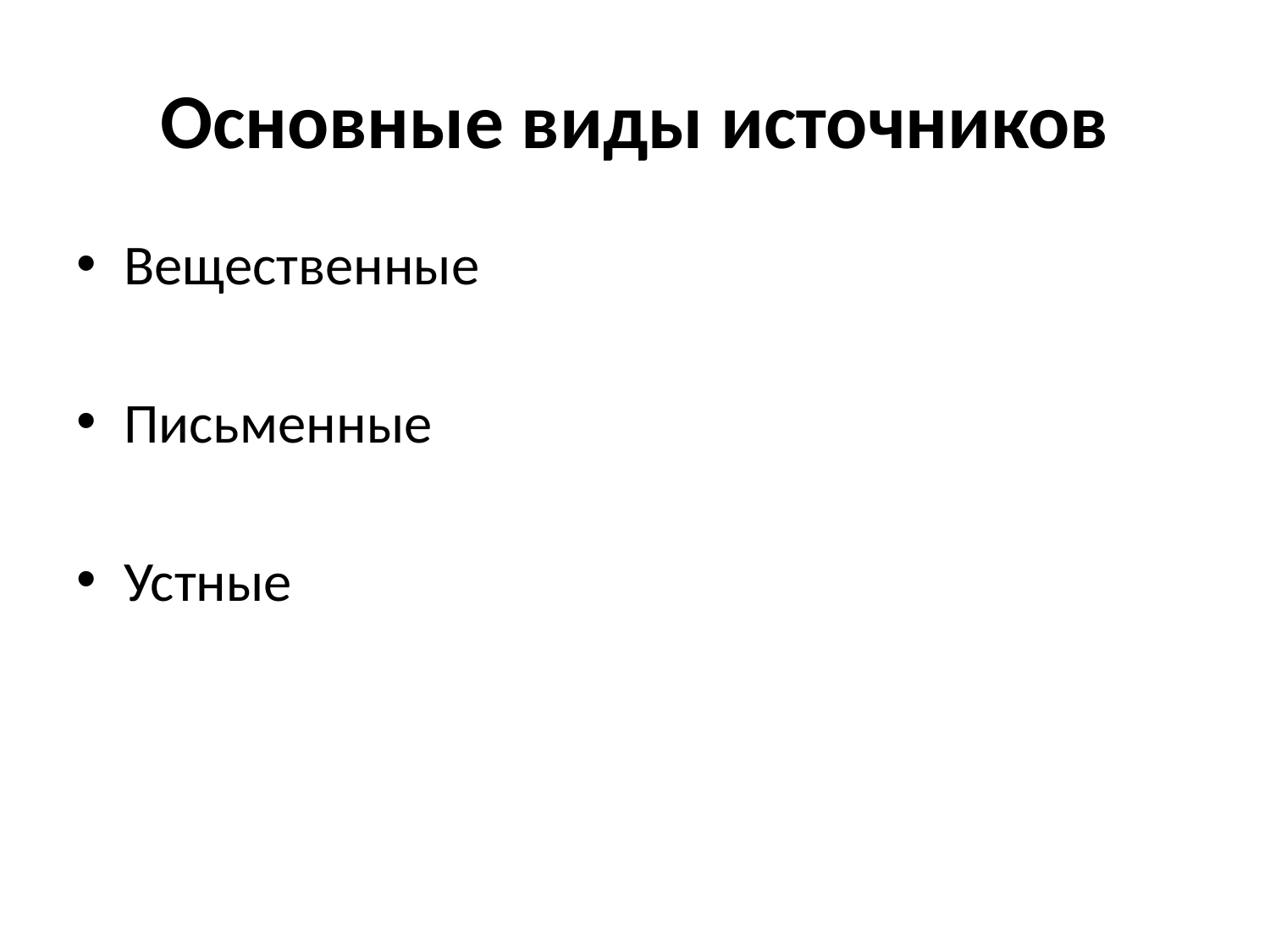

# Основные виды источников
Вещественные

Письменные

Устные